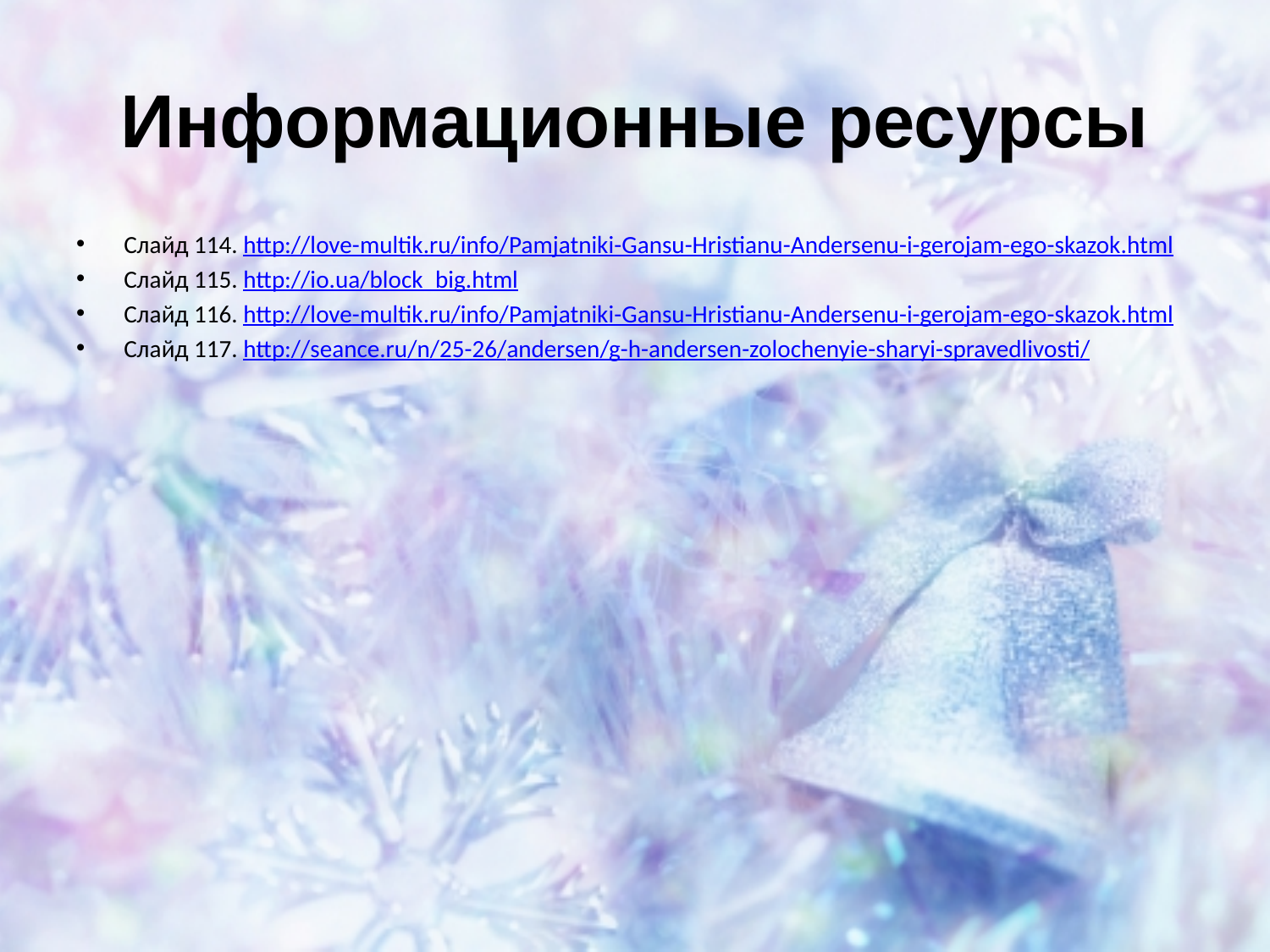

# Информационные ресурсы
Слайд 114. http://love-multik.ru/info/Pamjatniki-Gansu-Hristianu-Andersenu-i-gerojam-ego-skazok.html
Слайд 115. http://io.ua/block_big.html
Слайд 116. http://love-multik.ru/info/Pamjatniki-Gansu-Hristianu-Andersenu-i-gerojam-ego-skazok.html
Слайд 117. http://seance.ru/n/25-26/andersen/g-h-andersen-zolochenyie-sharyi-spravedlivosti/